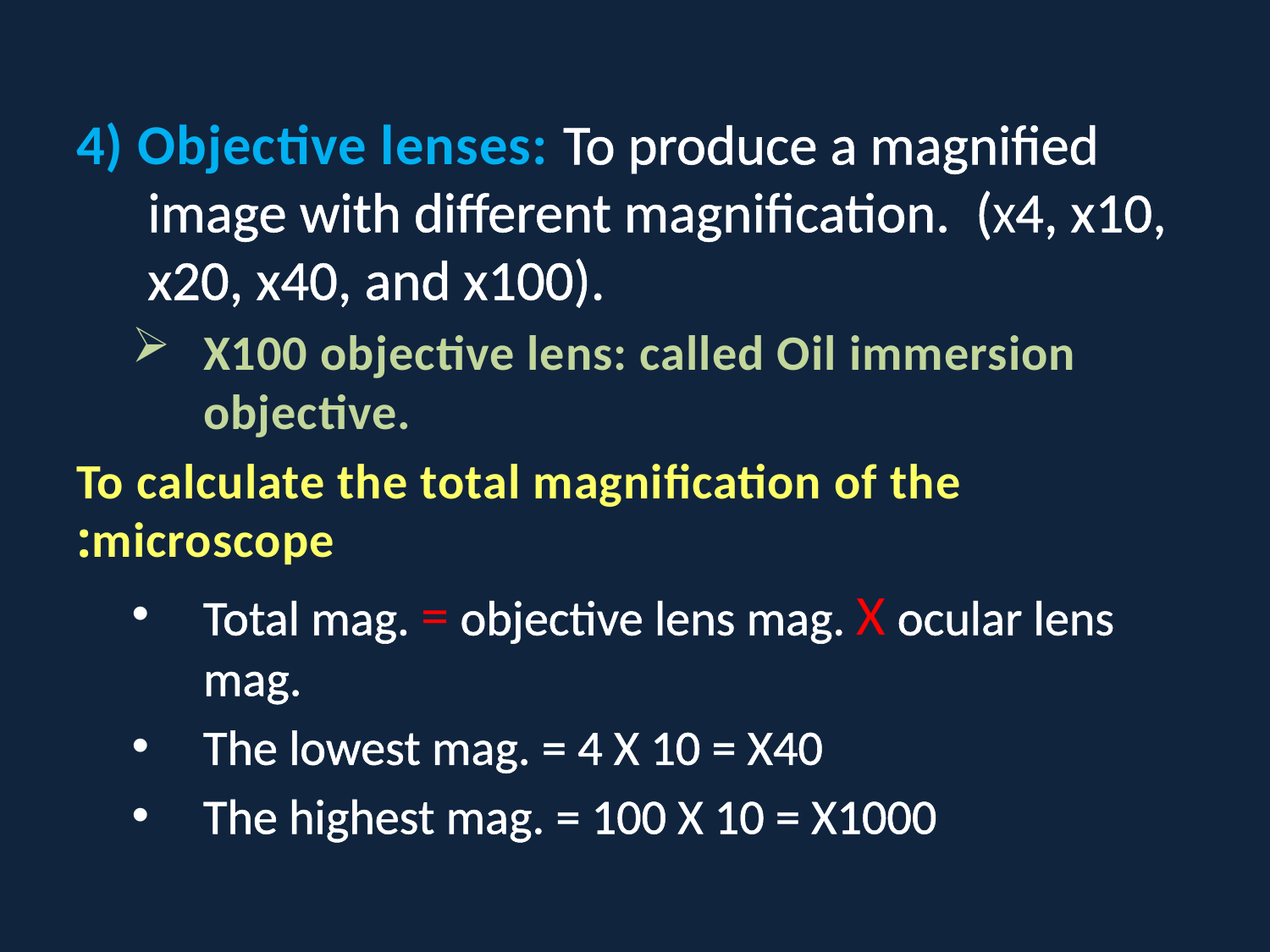

4) Objective lenses: To produce a magnified image with different magnification.  (X4, x10, x20, x40, and x100).
X100 objective lens: called Oil immersion objective.
To calculate the total magnification of the microscope:
Total mag. = objective lens mag. X ocular lens mag.
The lowest mag. = 4 X 10 = X40
The highest mag. = 100 X 10 = X1000